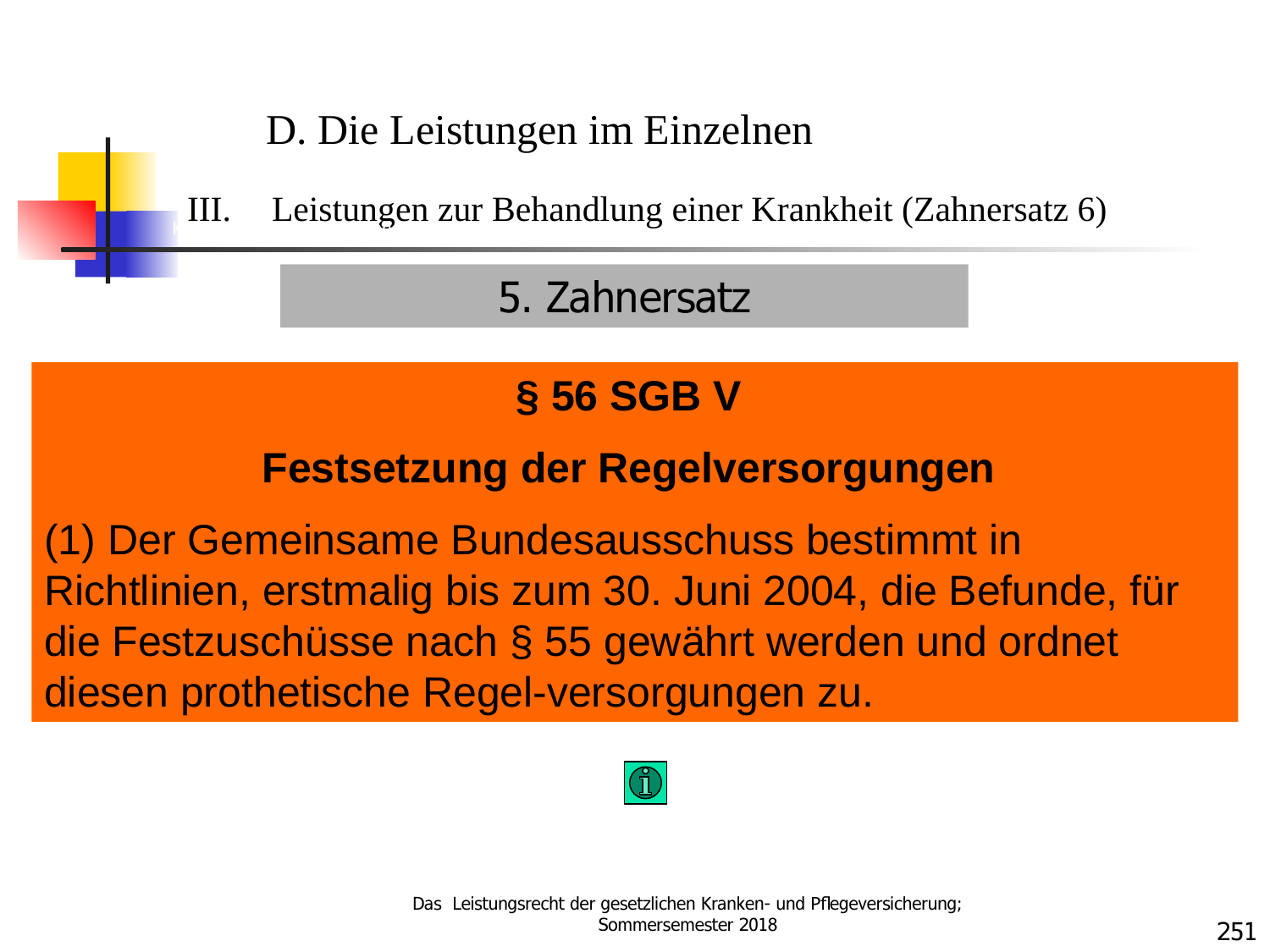

Krankenbehandlung 6 (Zahnersatz)
D. Die Leistungen im Einzelnen

Leistungen zur Behandlung einer Krankheit (Zahnersatz 6)
5. Zahnersatz
§ 56 SGB V
Festsetzung der Regelversorgungen
(1) Der Gemeinsame Bundesausschuss bestimmt in Richtlinien, erstmalig bis zum 30. Juni 2004, die Befunde, für die Festzuschüsse nach § 55 gewährt werden und ordnet diesen prothetische Regel-versorgungen zu.
Krankheit

Das  Leistungsrecht der gesetzlichen Kranken- und Pflegeversicherung; Sommersemester 2018
251